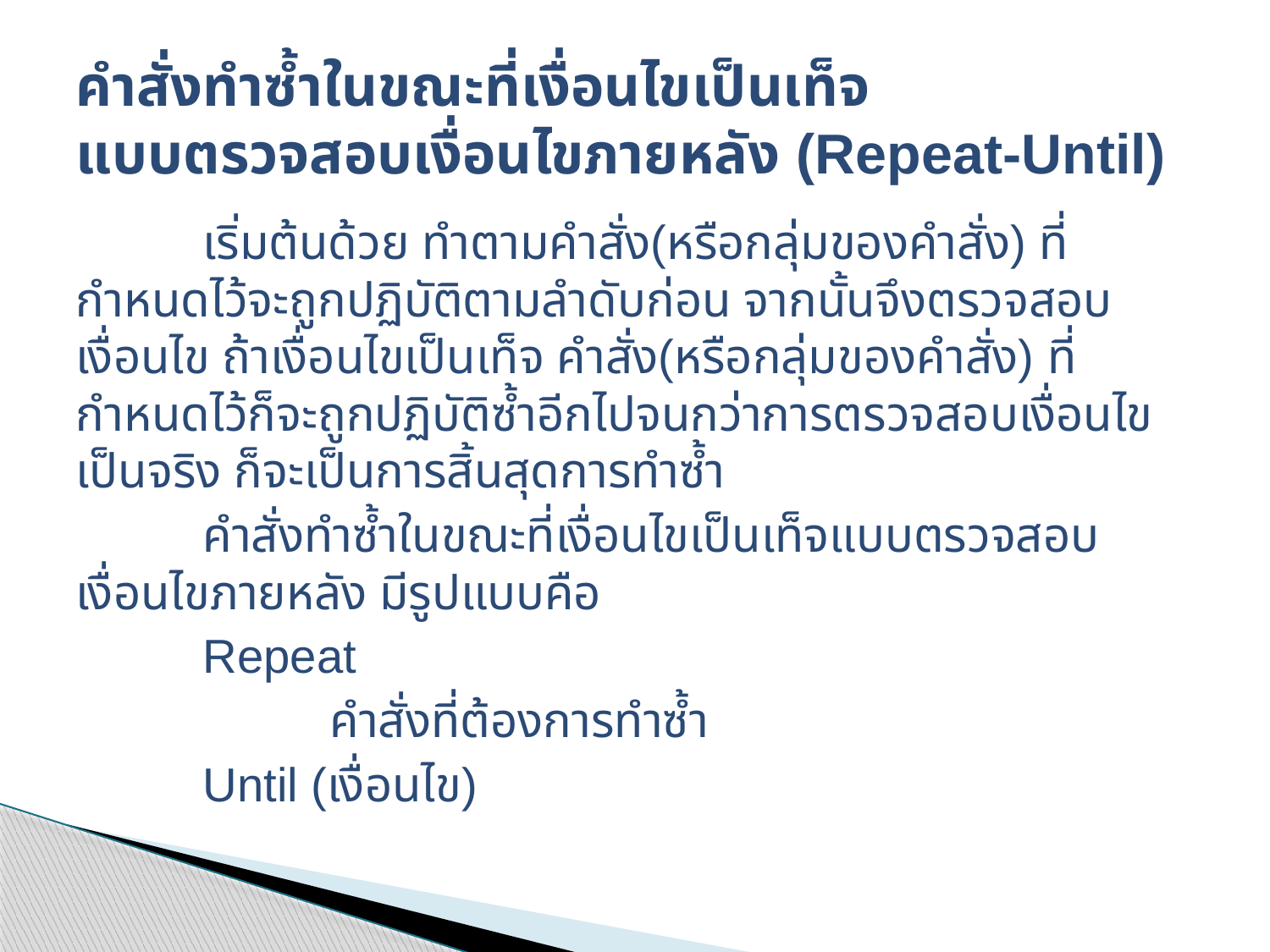

# คำสั่งทำซ้ำในขณะที่เงื่อนไขเป็นเท็จ แบบตรวจสอบเงื่อนไขภายหลัง (Repeat-Until)
	เริ่มต้นด้วย ทำตามคำสั่ง(หรือกลุ่มของคำสั่ง) ที่กำหนดไว้จะถูกปฏิบัติตามลำดับก่อน จากนั้นจึงตรวจสอบเงื่อนไข ถ้าเงื่อนไขเป็นเท็จ คำสั่ง(หรือกลุ่มของคำสั่ง) ที่กำหนดไว้ก็จะถูกปฏิบัติซ้ำอีกไปจนกว่าการตรวจสอบเงื่อนไขเป็นจริง ก็จะเป็นการสิ้นสุดการทำซ้ำ
	คำสั่งทำซ้ำในขณะที่เงื่อนไขเป็นเท็จแบบตรวจสอบเงื่อนไขภายหลัง มีรูปแบบคือ
	Repeat
		คำสั่งที่ต้องการทำซ้ำ
	Until (เงื่อนไข)